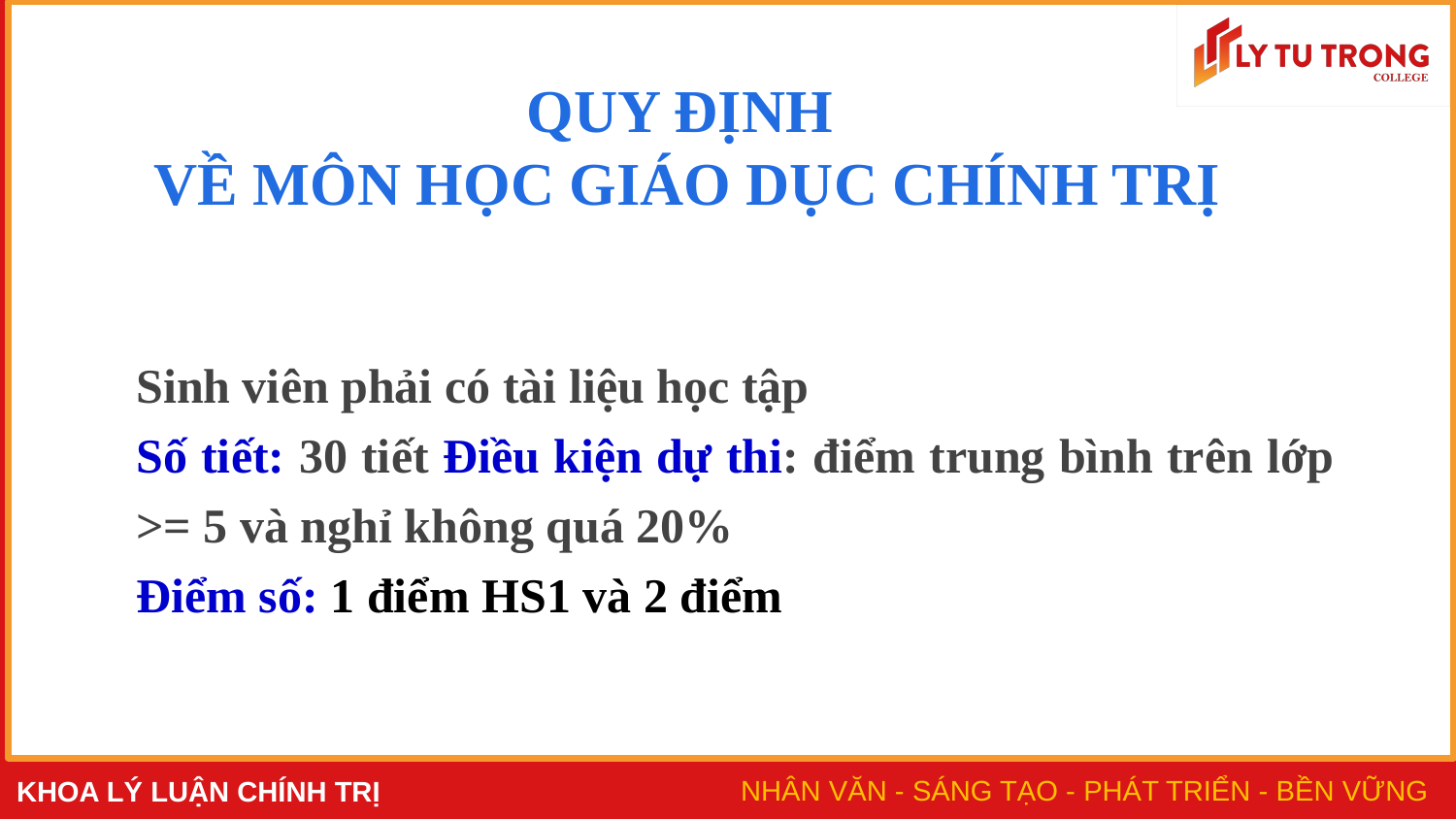

QUY ĐỊNH
VỀ MÔN HỌC GIÁO DỤC CHÍNH TRỊ
Sinh viên phải có tài liệu học tập
Số tiết: 30 tiết Điều kiện dự thi: điểm trung bình trên lớp >= 5 và nghỉ không quá 20%
Điểm số: 1 điểm HS1 và 2 điểm